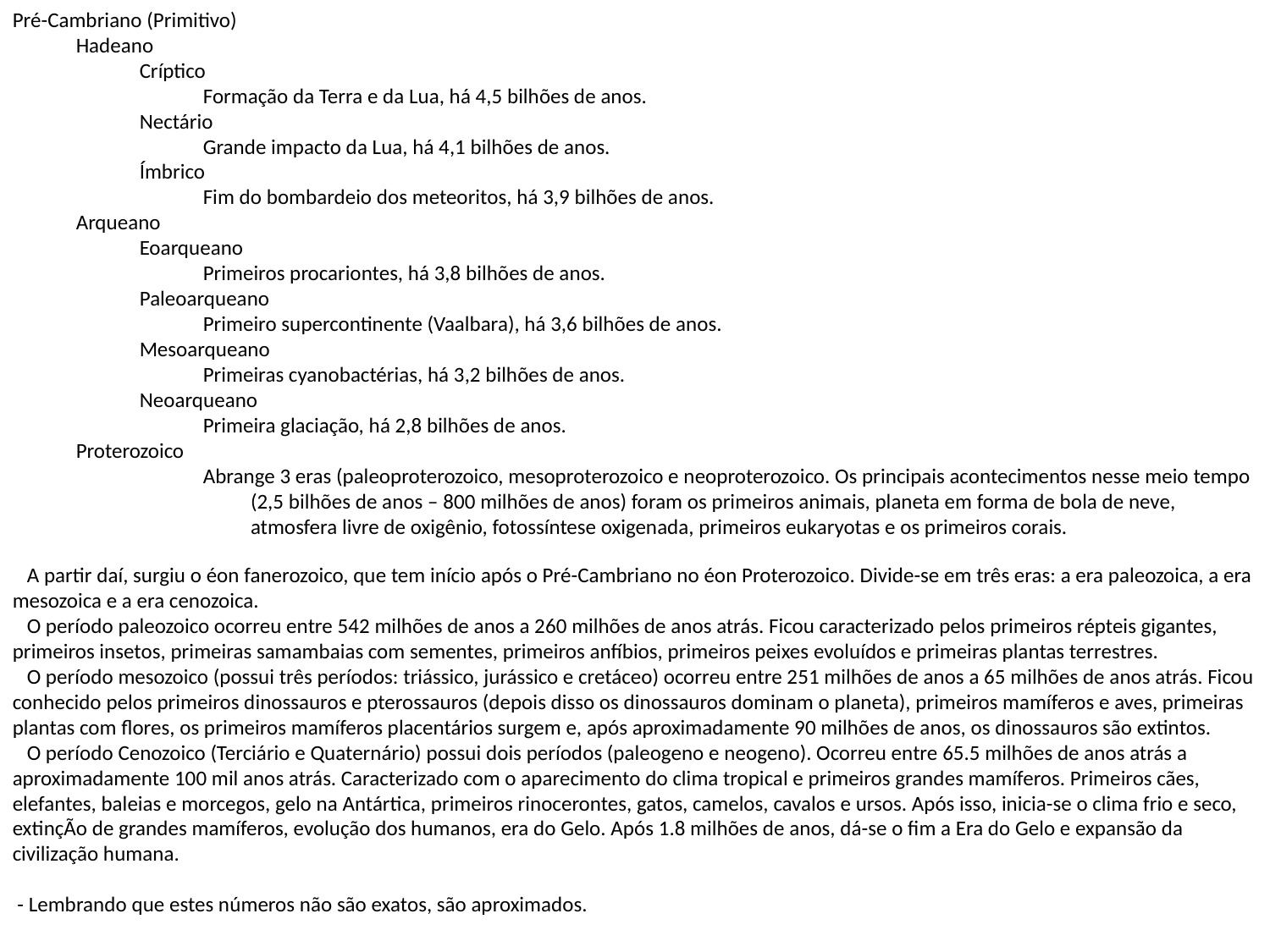

Pré-Cambriano (Primitivo)
Hadeano
Críptico
Formação da Terra e da Lua, há 4,5 bilhões de anos.
Nectário
Grande impacto da Lua, há 4,1 bilhões de anos.
Ímbrico
Fim do bombardeio dos meteoritos, há 3,9 bilhões de anos.
Arqueano
Eoarqueano
Primeiros procariontes, há 3,8 bilhões de anos.
Paleoarqueano
Primeiro supercontinente (Vaalbara), há 3,6 bilhões de anos.
Mesoarqueano
Primeiras cyanobactérias, há 3,2 bilhões de anos.
Neoarqueano
Primeira glaciação, há 2,8 bilhões de anos.
Proterozoico
Abrange 3 eras (paleoproterozoico, mesoproterozoico e neoproterozoico. Os principais acontecimentos nesse meio tempo (2,5 bilhões de anos – 800 milhões de anos) foram os primeiros animais, planeta em forma de bola de neve, atmosfera livre de oxigênio, fotossíntese oxigenada, primeiros eukaryotas e os primeiros corais.

   A partir daí, surgiu o éon fanerozoico, que tem início após o Pré-Cambriano no éon Proterozoico. Divide-se em três eras: a era paleozoica, a era mesozoica e a era cenozoica.
   O período paleozoico ocorreu entre 542 milhões de anos a 260 milhões de anos atrás. Ficou caracterizado pelos primeiros répteis gigantes, primeiros insetos, primeiras samambaias com sementes, primeiros anfíbios, primeiros peixes evoluídos e primeiras plantas terrestres.
   O período mesozoico (possui três períodos: triássico, jurássico e cretáceo) ocorreu entre 251 milhões de anos a 65 milhões de anos atrás. Ficou conhecido pelos primeiros dinossauros e pterossauros (depois disso os dinossauros dominam o planeta), primeiros mamíferos e aves, primeiras plantas com flores, os primeiros mamíferos placentários surgem e, após aproximadamente 90 milhões de anos, os dinossauros são extintos.
   O período Cenozoico (Terciário e Quaternário) possui dois períodos (paleogeno e neogeno). Ocorreu entre 65.5 milhões de anos atrás a aproximadamente 100 mil anos atrás. Caracterizado com o aparecimento do clima tropical e primeiros grandes mamíferos. Primeiros cães, elefantes, baleias e morcegos, gelo na Antártica, primeiros rinocerontes, gatos, camelos, cavalos e ursos. Após isso, inicia-se o clima frio e seco, extinçÃo de grandes mamíferos, evolução dos humanos, era do Gelo. Após 1.8 milhões de anos, dá-se o fim a Era do Gelo e expansão da civilização humana.

 - Lembrando que estes números não são exatos, são aproximados.